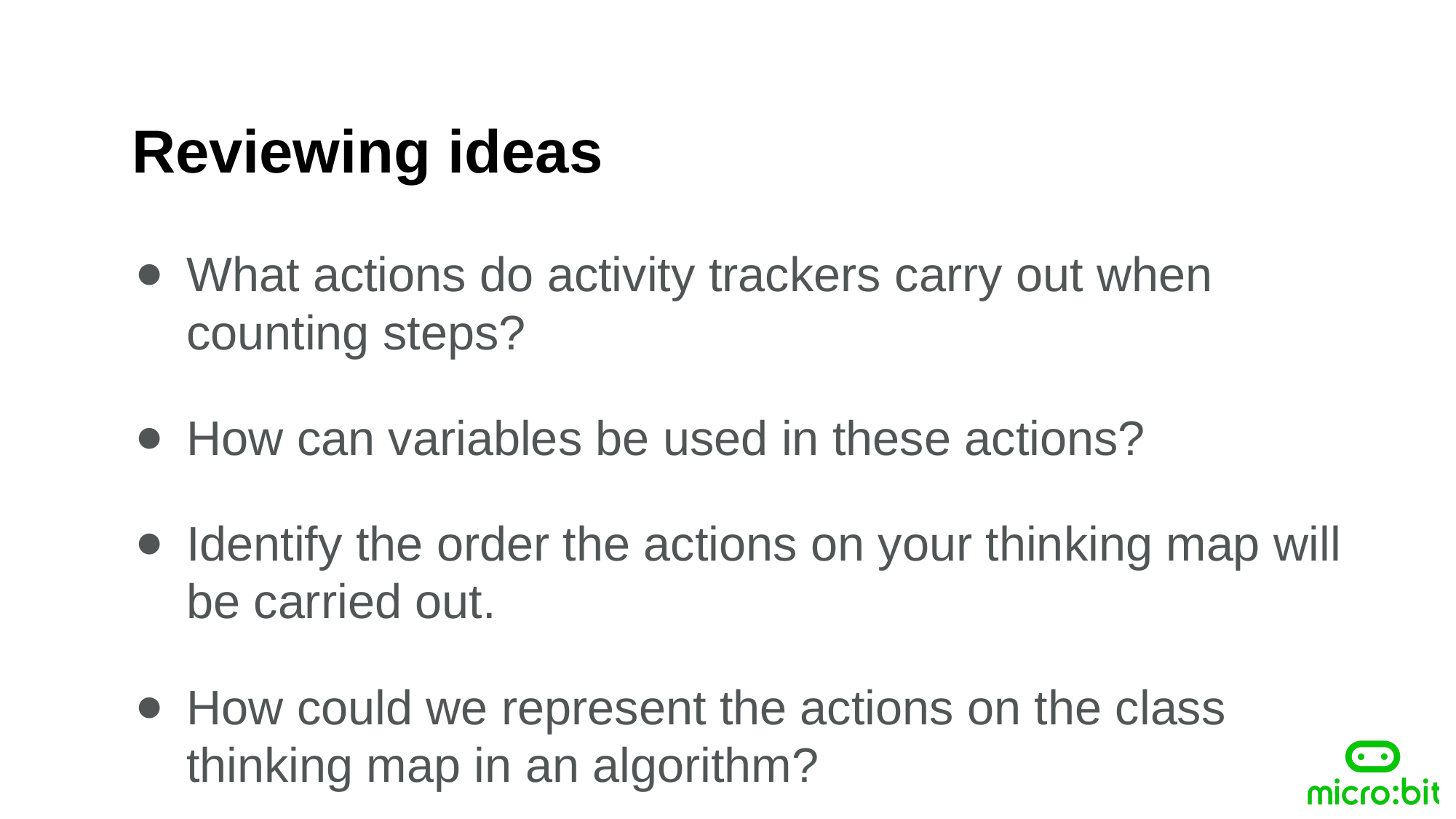

Reviewing ideas

What actions do activity trackers carry out when counting steps?

How can variables be used in these actions?

Identify the order the actions on your thinking map will be carried out.

How could we represent the actions on the class thinking map in an algorithm?